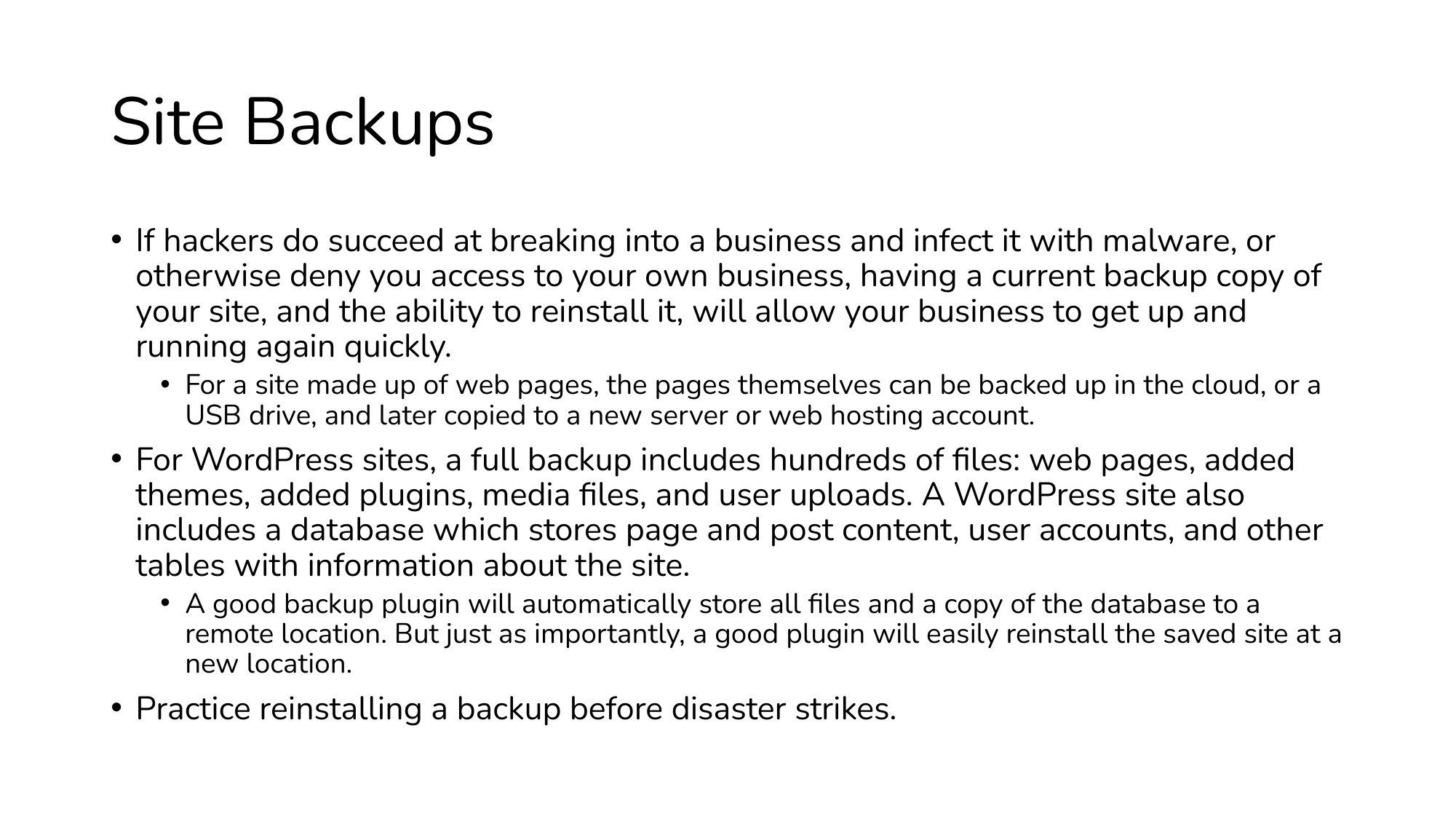

# Site Backups
If hackers do succeed at breaking into a business and infect it with malware, or otherwise deny you access to your own business, having a current backup copy of your site, and the ability to reinstall it, will allow your business to get up and running again quickly.
For a site made up of web pages, the pages themselves can be backed up in the cloud, or a USB drive, and later copied to a new server or web hosting account.
For WordPress sites, a full backup includes hundreds of files: web pages, added themes, added plugins, media files, and user uploads. A WordPress site also includes a database which stores page and post content, user accounts, and other tables with information about the site.
A good backup plugin will automatically store all files and a copy of the database to a remote location. But just as importantly, a good plugin will easily reinstall the saved site at a new location.
Practice reinstalling a backup before disaster strikes.